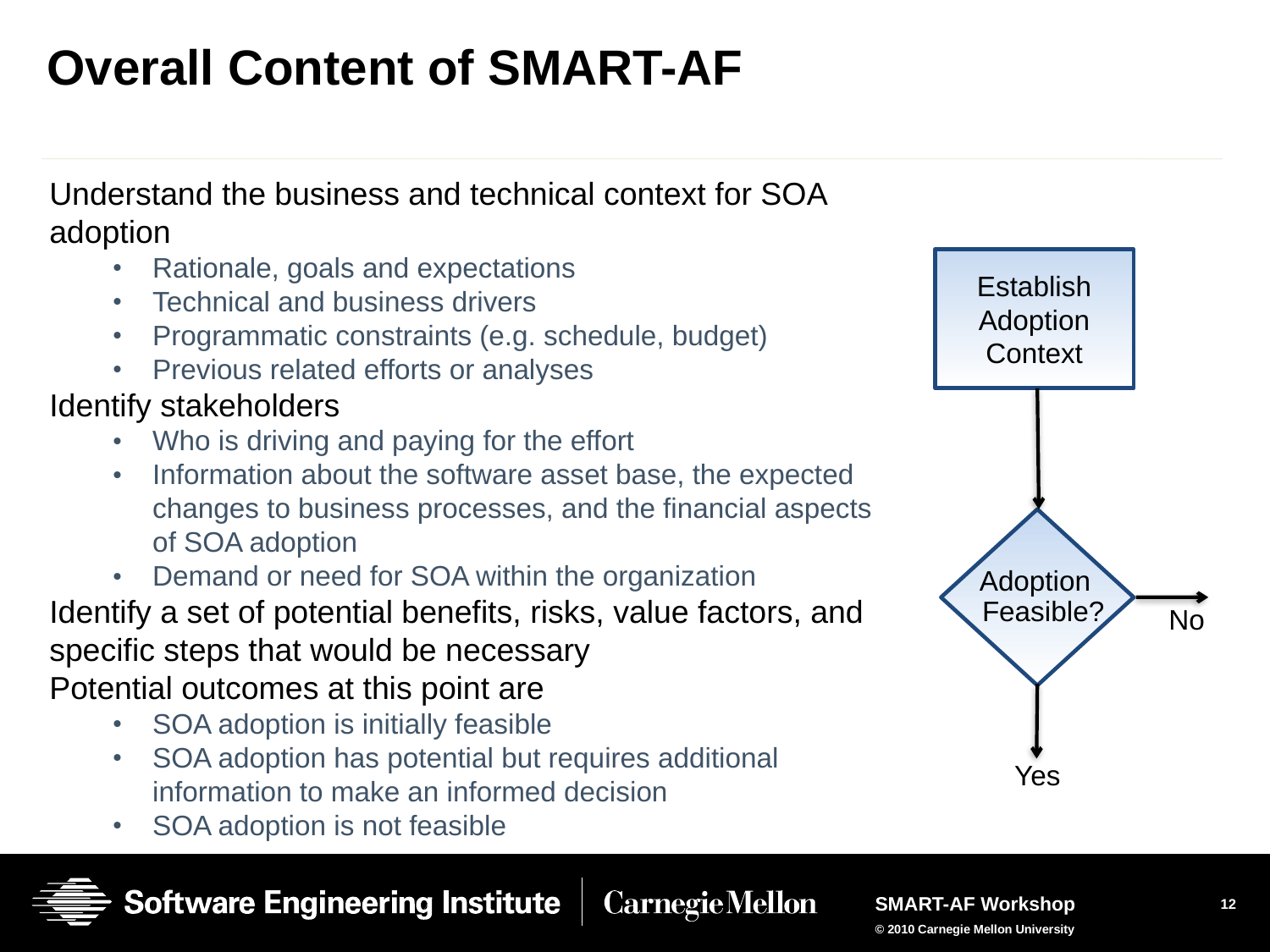

# Overall Content of SMART-AF
Understand the business and technical context for SOA adoption
Rationale, goals and expectations
Technical and business drivers
Programmatic constraints (e.g. schedule, budget)
Previous related efforts or analyses
Identify stakeholders
Who is driving and paying for the effort
Information about the software asset base, the expected changes to business processes, and the financial aspects of SOA adoption
Demand or need for SOA within the organization
Identify a set of potential benefits, risks, value factors, and specific steps that would be necessary
Potential outcomes at this point are
SOA adoption is initially feasible
SOA adoption has potential but requires additional information to make an informed decision
SOA adoption is not feasible

Establish Adoption Context

Adoption
Feasible?
No
Yes